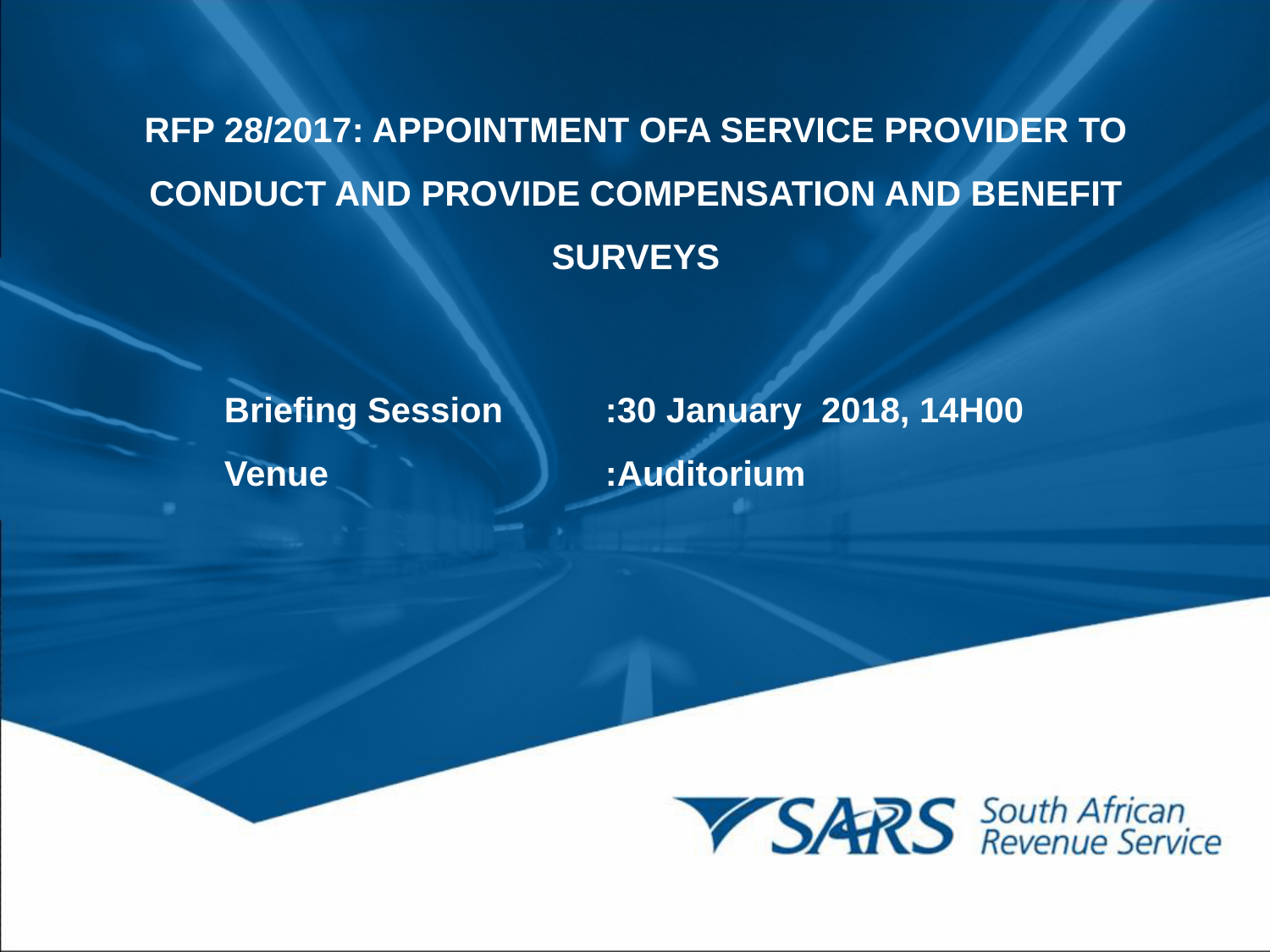

RFP 28/2017: APPOINTMENT OFA SERVICE PROVIDER TO CONDUCT AND PROVIDE COMPENSATION AND BENEFIT SURVEYS
Briefing Session	:30 January  2018, 14H00
Venue			:Auditorium